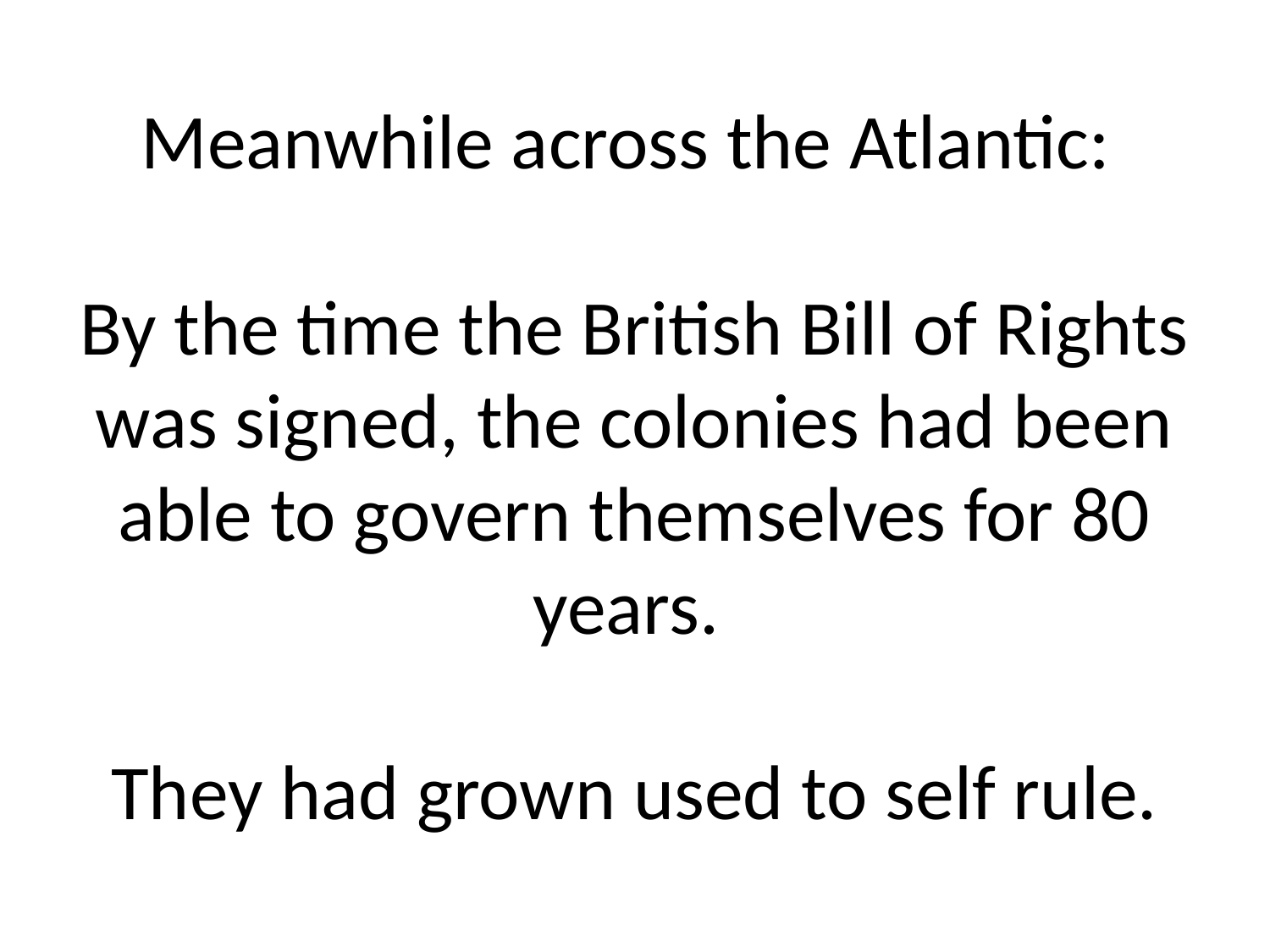

# Meanwhile across the Atlantic: By the time the British Bill of Rights was signed, the colonies had been able to govern themselves for 80 years. They had grown used to self rule.